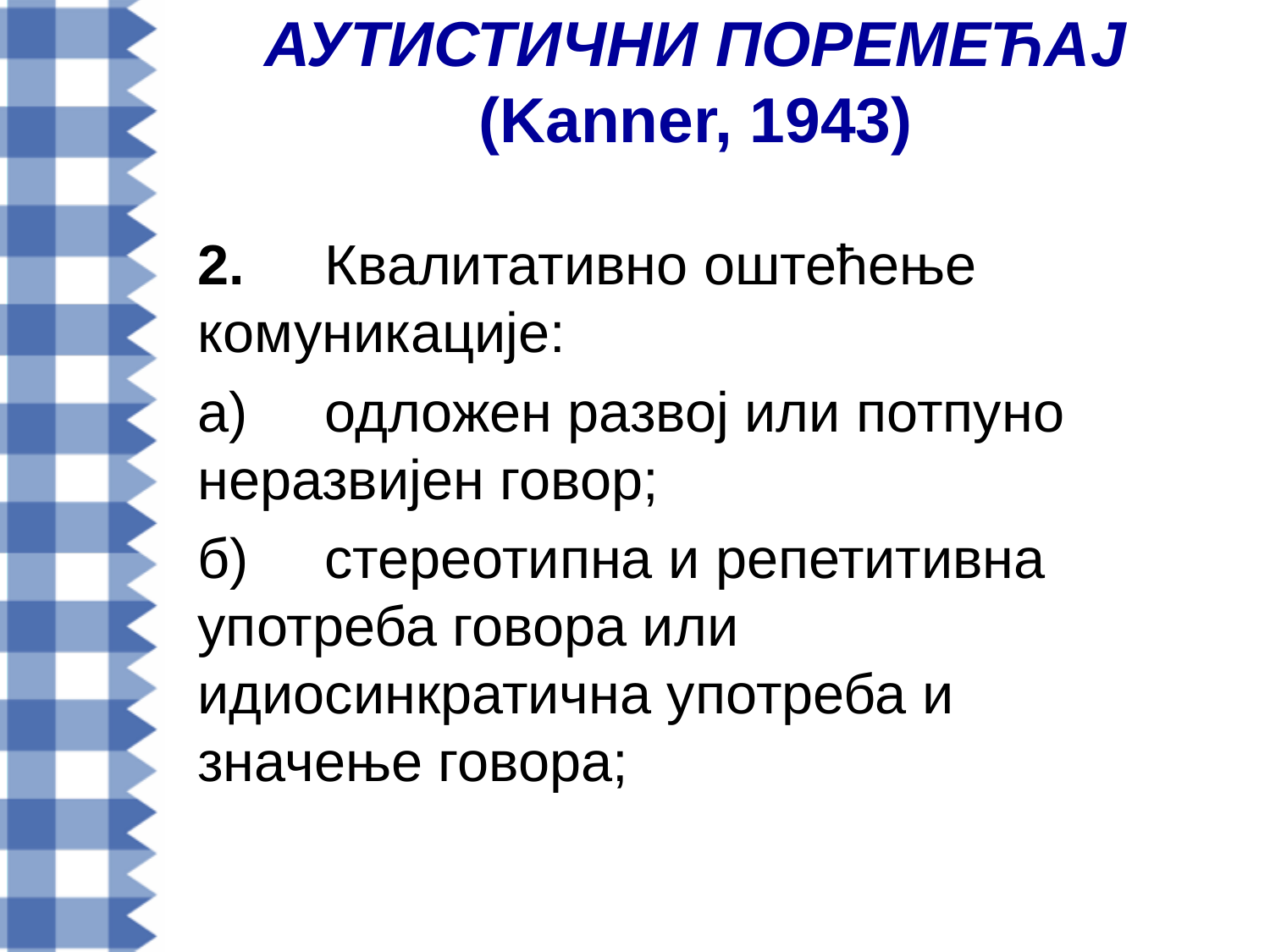

# АУТИСТИЧНИ ПОРЕМЕЋАЈ (Kanner, 1943)
2.	Квалитативно оштећење комуникације:
а)	одложен развој или потпуно неразвијен говор;
б)	стереотипна и репетитивна употреба говора или идиосинкратична употреба и значење говора;